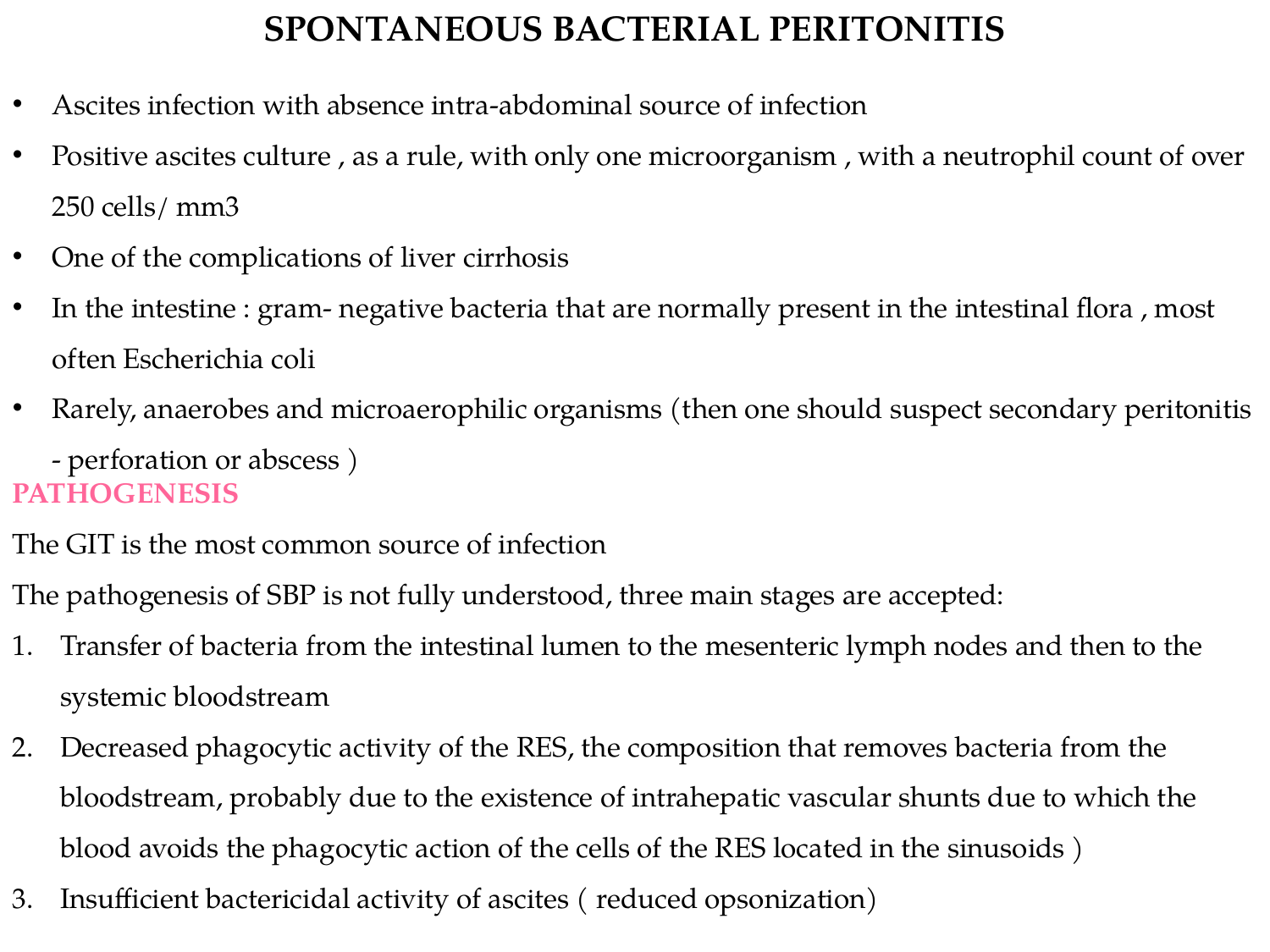

SPONTANEOUS BACTERIAL PERITONITIS
Ascites infection with absence intra-abdominal source of infection
Positive ascites culture , as a rule, with only one microorganism , with a neutrophil count of over 250 cells/ mm3
One of the complications of liver cirrhosis
In the intestine : gram- negative bacteria that are normally present in the intestinal flora , most often Escherichia coli
Rarely, anaerobes and microaerophilic organisms (then one should suspect secondary peritonitis - perforation or abscess )
PATHOGENESIS
The GIT is the most common source of infection
The pathogenesis of SBP is not fully understood, three main stages are accepted:
Transfer of bacteria from the intestinal lumen to the mesenteric lymph nodes and then to the systemic bloodstream
Decreased phagocytic activity of the RES, the composition that removes bacteria from the bloodstream, probably due to the existence of intrahepatic vascular shunts due to which the blood avoids the phagocytic action of the cells of the RES located in the sinusoids )
Insufficient bactericidal activity of ascites ( reduced opsonization)